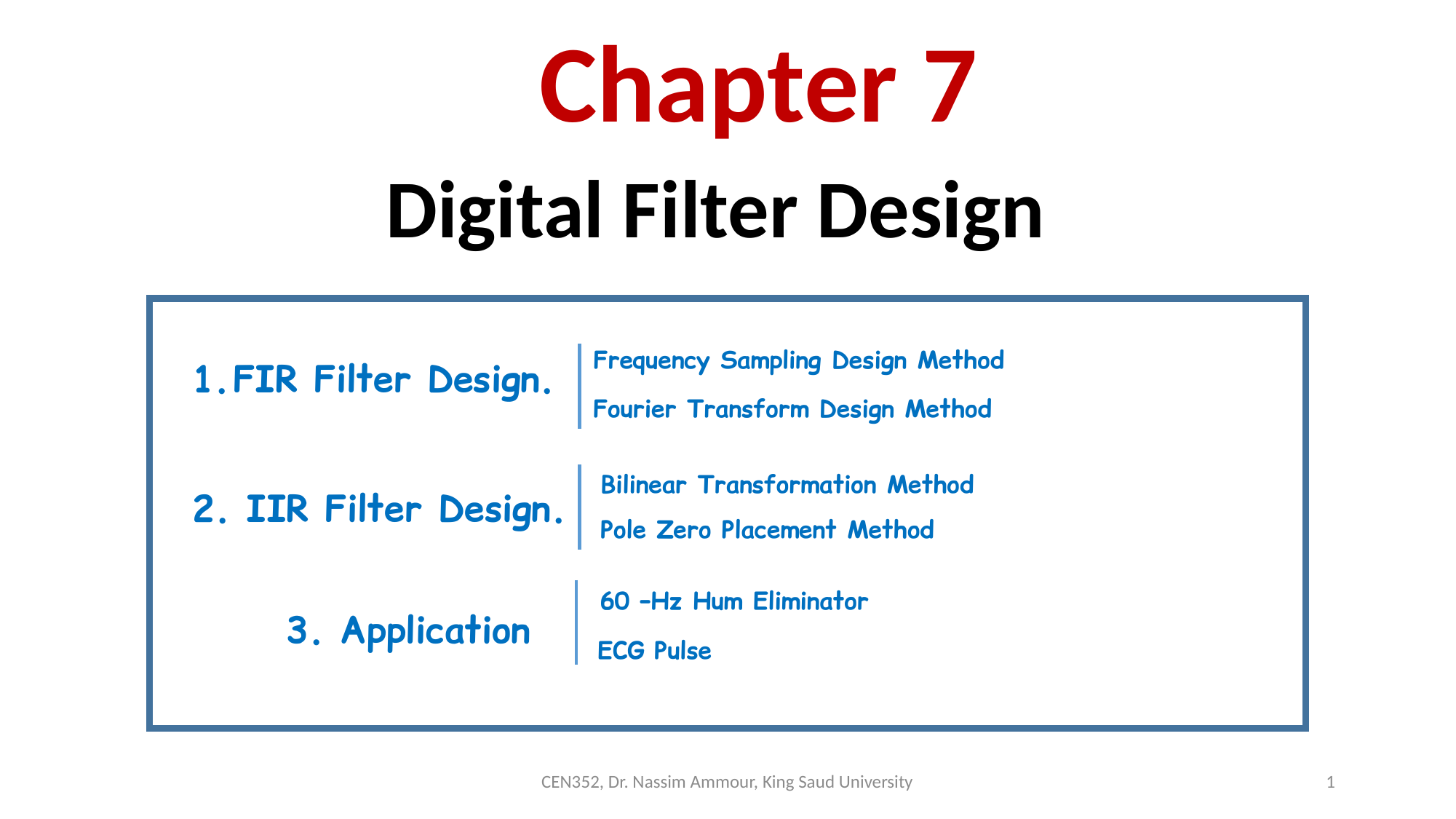

Chapter 7
Digital Filter Design

Frequency Sampling Design Method
FIR Filter Design.
Fourier Transform Design Method
Bilinear Transformation Method
2. IIR Filter Design.
Pole Zero Placement Method
60 –Hz Hum Eliminator
3. Application
ECG Pulse
CEN352, Dr. Nassim Ammour, King Saud University
1